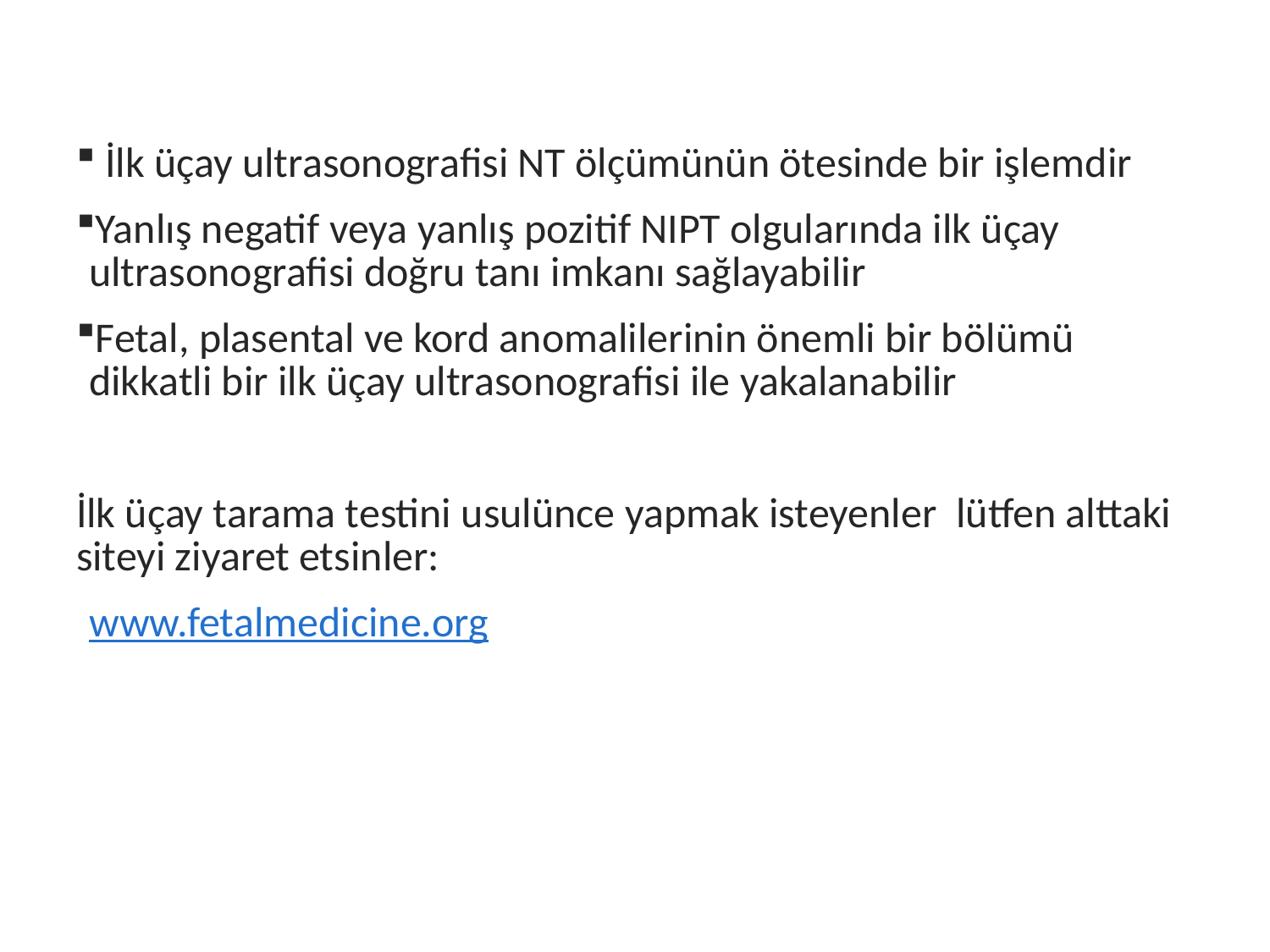

# İlk üçay ultrasonografisi NT ölçümünün ötesinde bir işlemdir
Yanlış negatif veya yanlış pozitif NIPT olgularında ilk üçay ultrasonografisi doğru tanı imkanı sağlayabilir
Fetal, plasental ve kord anomalilerinin önemli bir bölümü dikkatli bir ilk üçay ultrasonografisi ile yakalanabilir

İlk üçay tarama testini usulünce yapmak isteyenler  lütfen alttaki siteyi ziyaret etsinler:
www.fetalmedicine.org